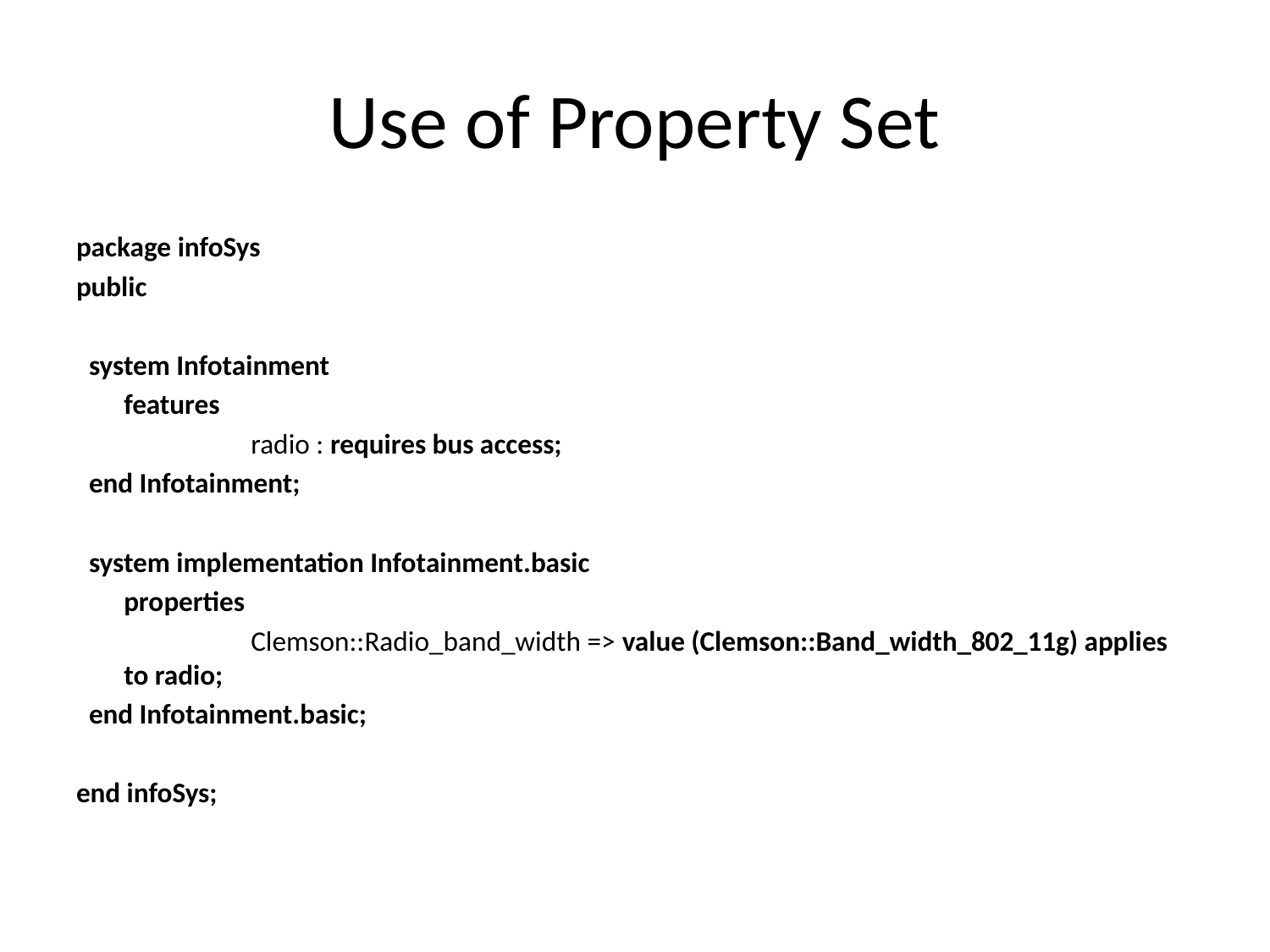

# Use of Property Set
package infoSys
public

  system Infotainment
    	features
      		radio : requires bus access;
  end Infotainment;

  system implementation Infotainment.basic
  	properties
 		Clemson::Radio_band_width => value (Clemson::Band_width_802_11g) applies to radio;
  end Infotainment.basic;

end infoSys;